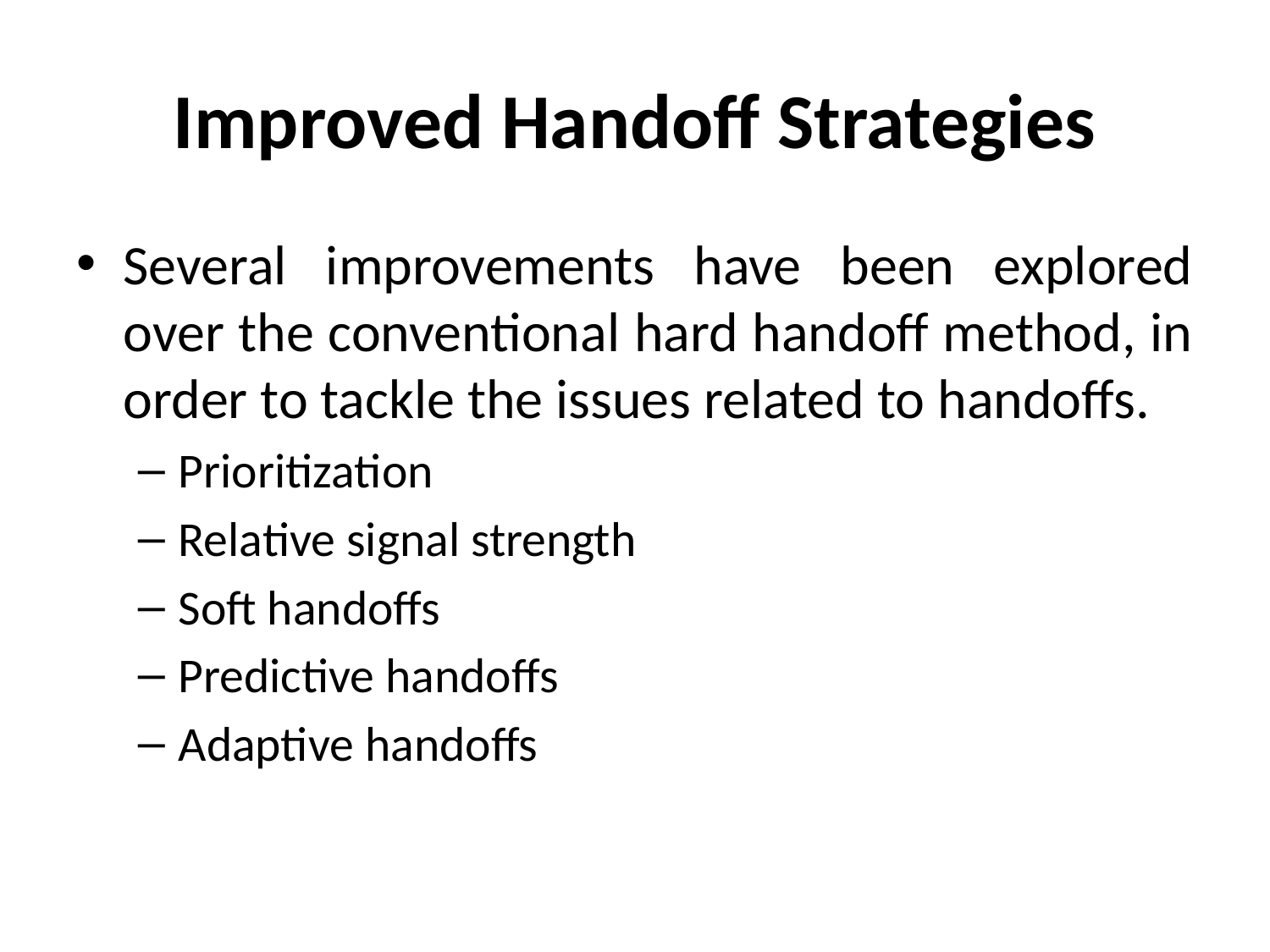

# Improved Handoff Strategies
Several improvements have been explored over the conventional hard handoff method, in order to tackle the issues related to handoffs.
Prioritization
Relative signal strength
Soft handoffs
Predictive handoffs
Adaptive handoffs